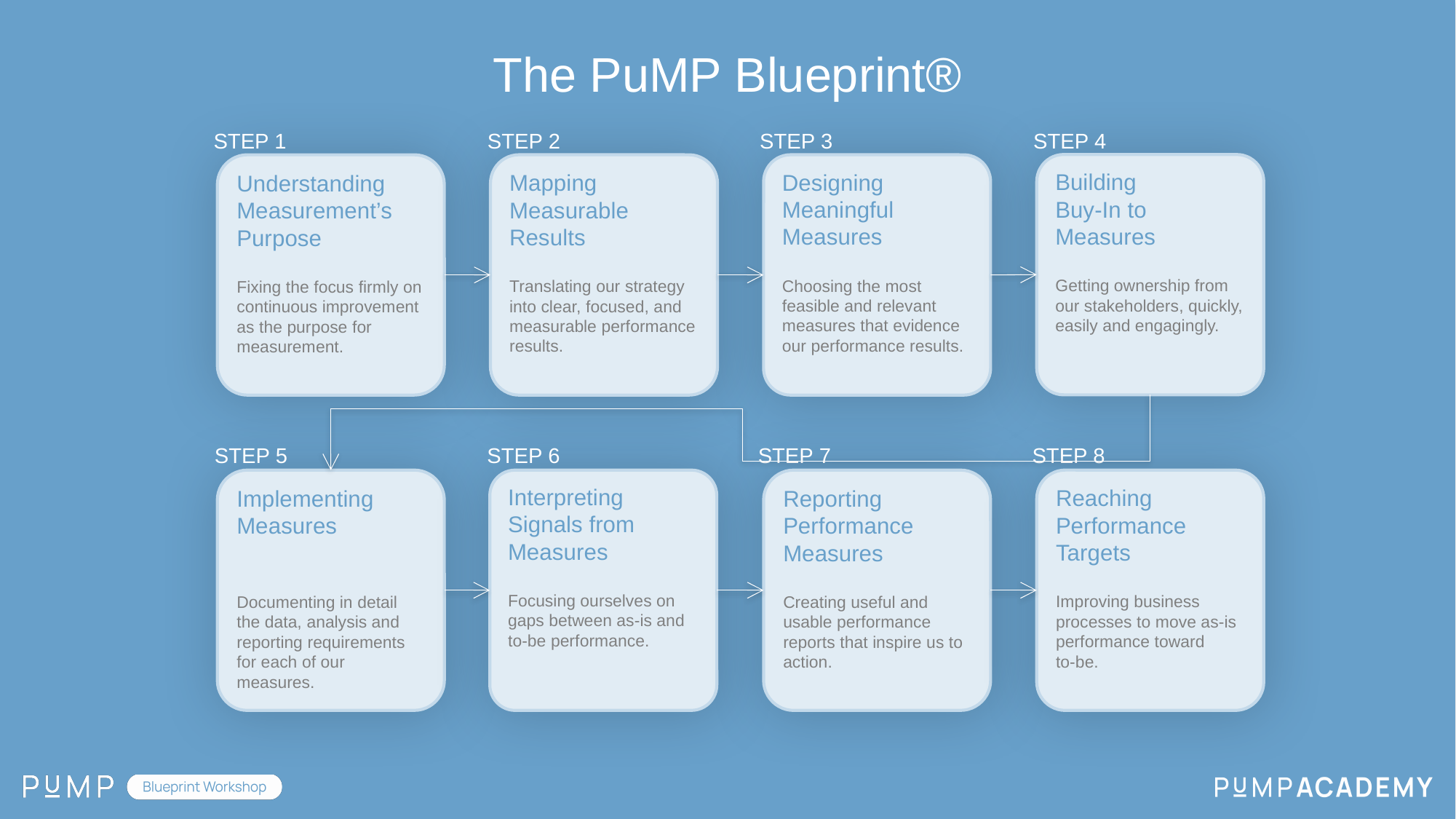

# The PuMP Blueprint®
STEP 1
STEP 2
STEP 3
STEP 4
Building
Buy-In to Measures

Getting ownership from our stakeholders, quickly, easily and engagingly.
Mapping Measurable Results

Translating our strategy into clear, focused, and measurable performance results.
Understanding Measurement’s Purpose

Fixing the focus firmly on continuous improvement as the purpose for measurement.
Designing Meaningful Measures

Choosing the most feasible and relevant measures that evidence our performance results.
STEP 5
STEP 6
STEP 7
STEP 8

Implementing Measures

Documenting in detail the data, analysis and reporting requirements for each of our measures.
Interpreting Signals from Measures

Focusing ourselves on gaps between as-is and to-be performance.
Reporting Performance Measures

Creating useful and usable performance reports that inspire us to action.
Reaching Performance Targets

Improving business processes to move as-is performance toward
to-be.